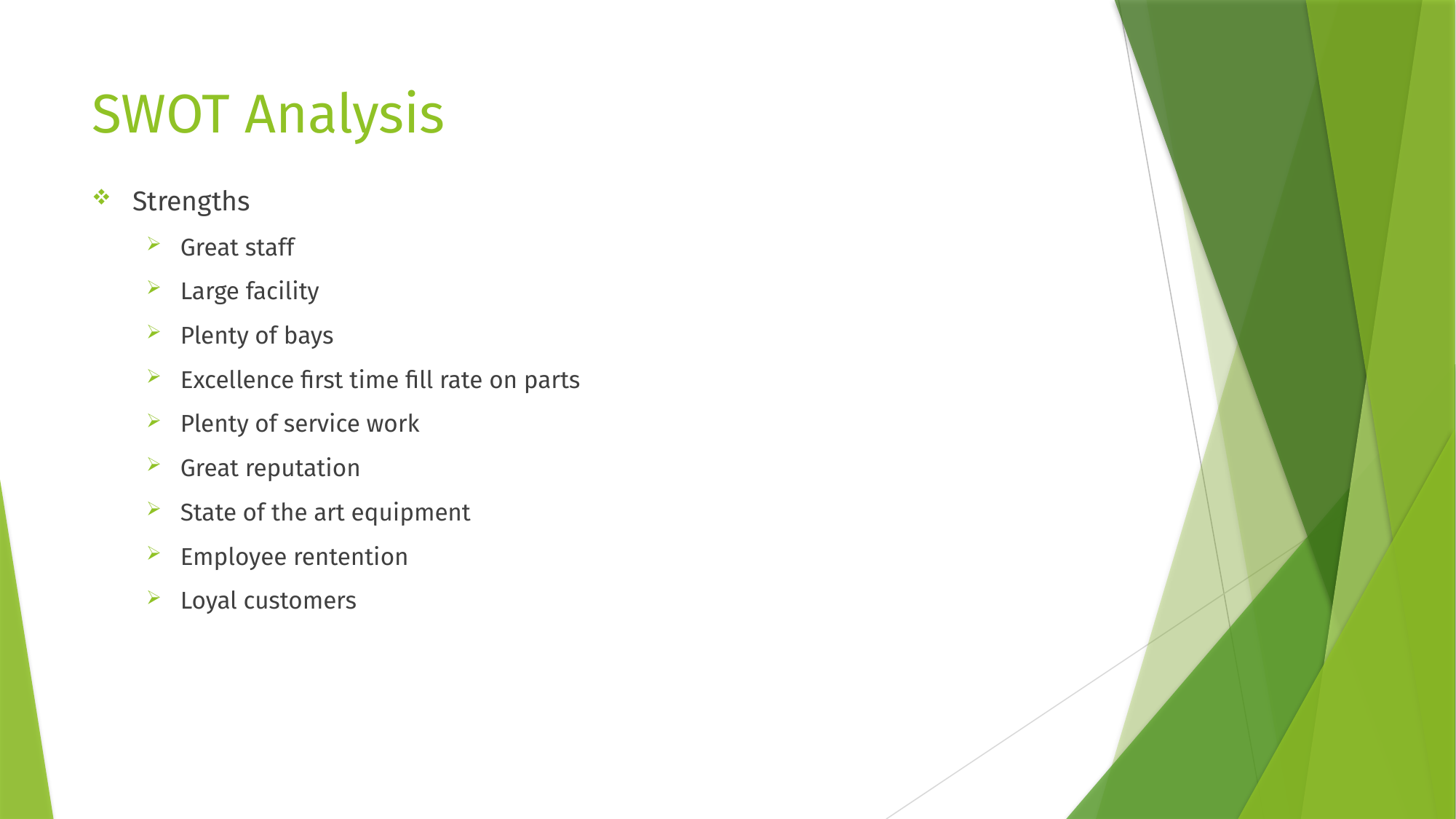

# SWOT Analysis
Strengths
Great staff
Large facility
Plenty of bays
Excellence first time fill rate on parts
Plenty of service work
Great reputation
State of the art equipment
Employee rentention
Loyal customers